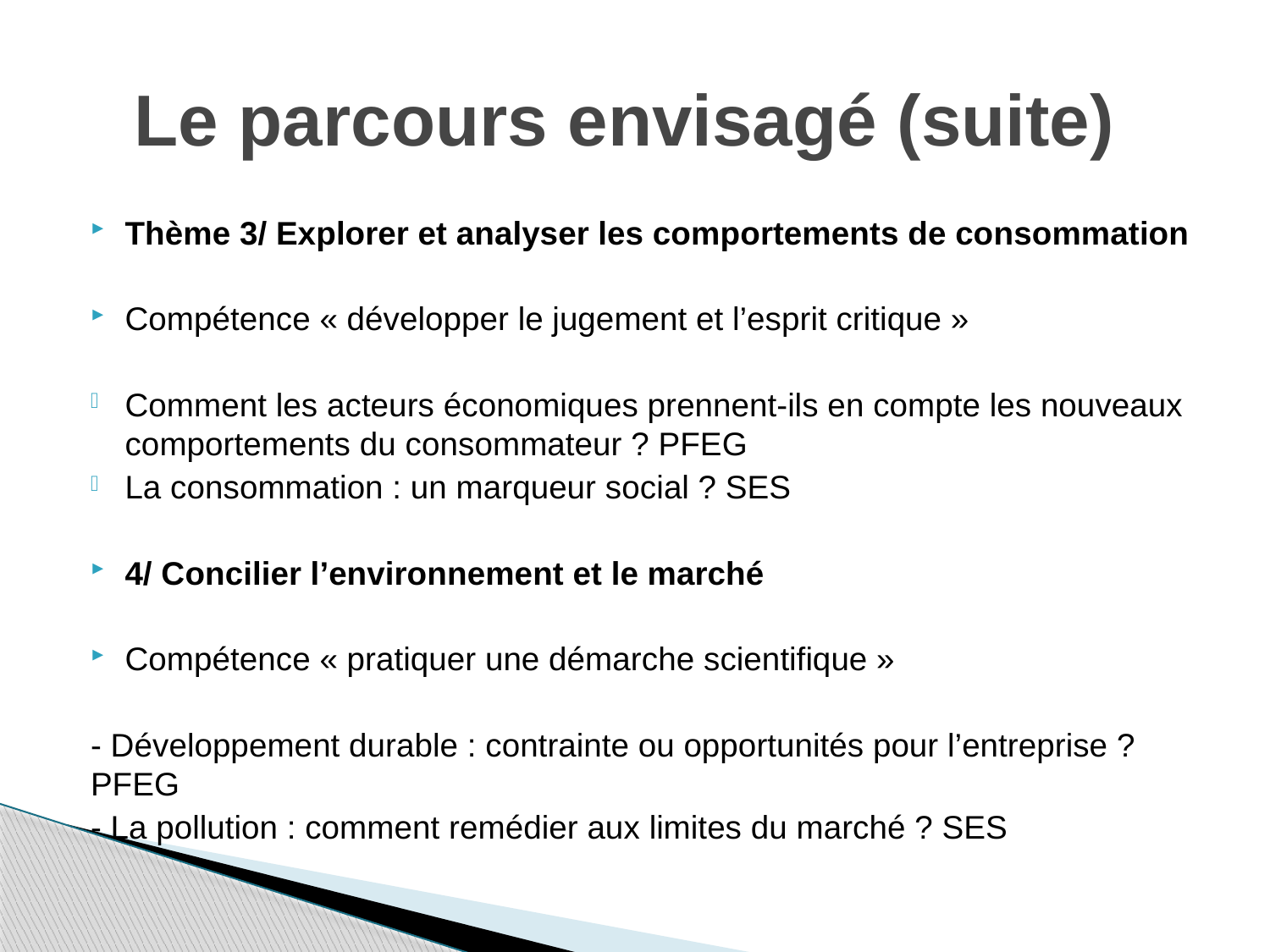

# Le parcours envisagé (suite)
Thème 3/ Explorer et analyser les comportements de consommation

Compétence « développer le jugement et l’esprit critique »

Comment les acteurs économiques prennent-ils en compte les nouveaux comportements du consommateur ? PFEG
La consommation : un marqueur social ? SES

4/ Concilier l’environnement et le marché

Compétence « pratiquer une démarche scientifique »

- Développement durable : contrainte ou opportunités pour l’entreprise ? 	PFEG
- La pollution : comment remédier aux limites du marché ? SES